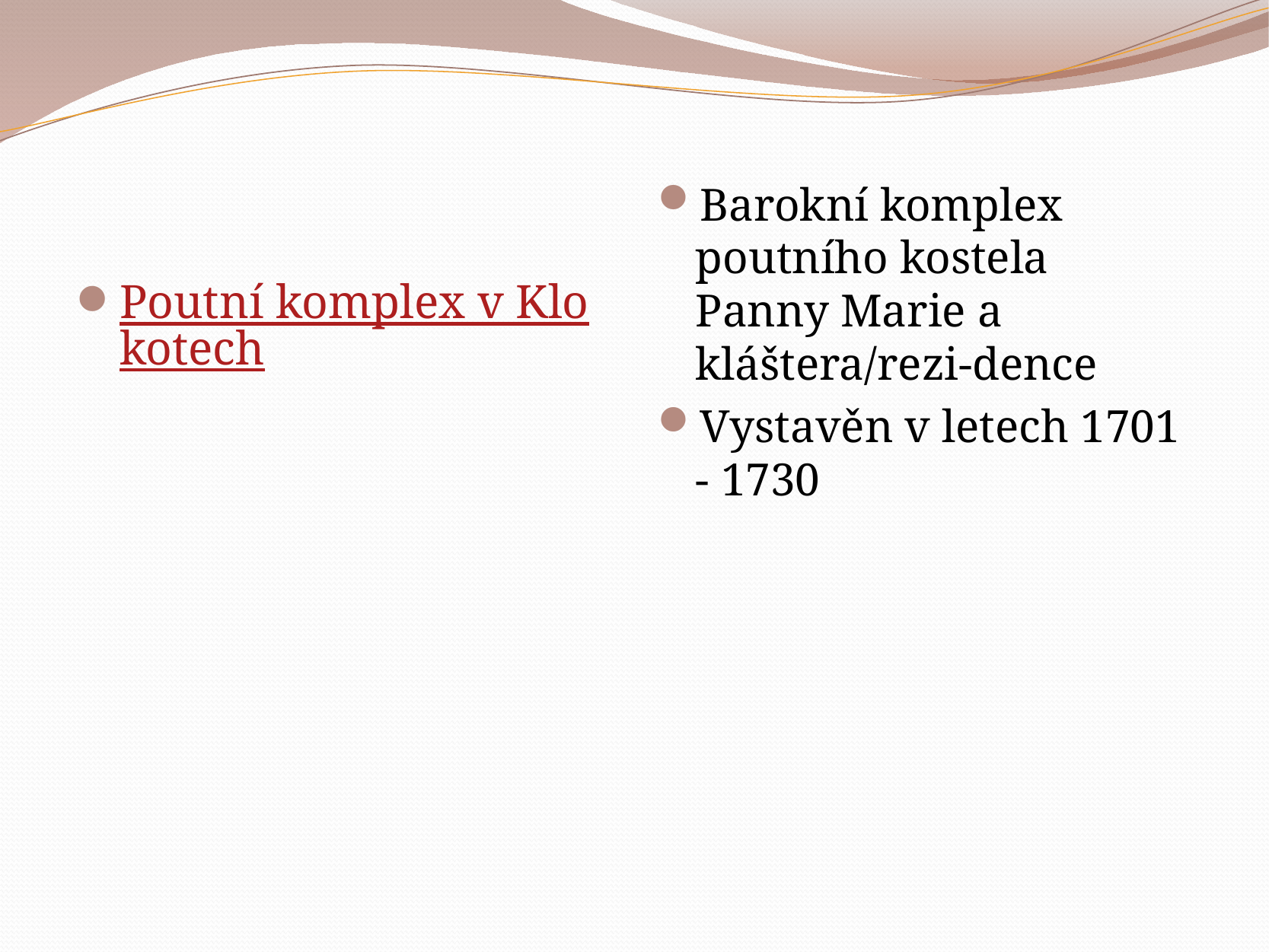

#
Barokní komplex poutního kostela Panny Marie a kláštera/rezi-dence
Vystavěn v letech 1701 - 1730
Poutní komplex v Klokotech